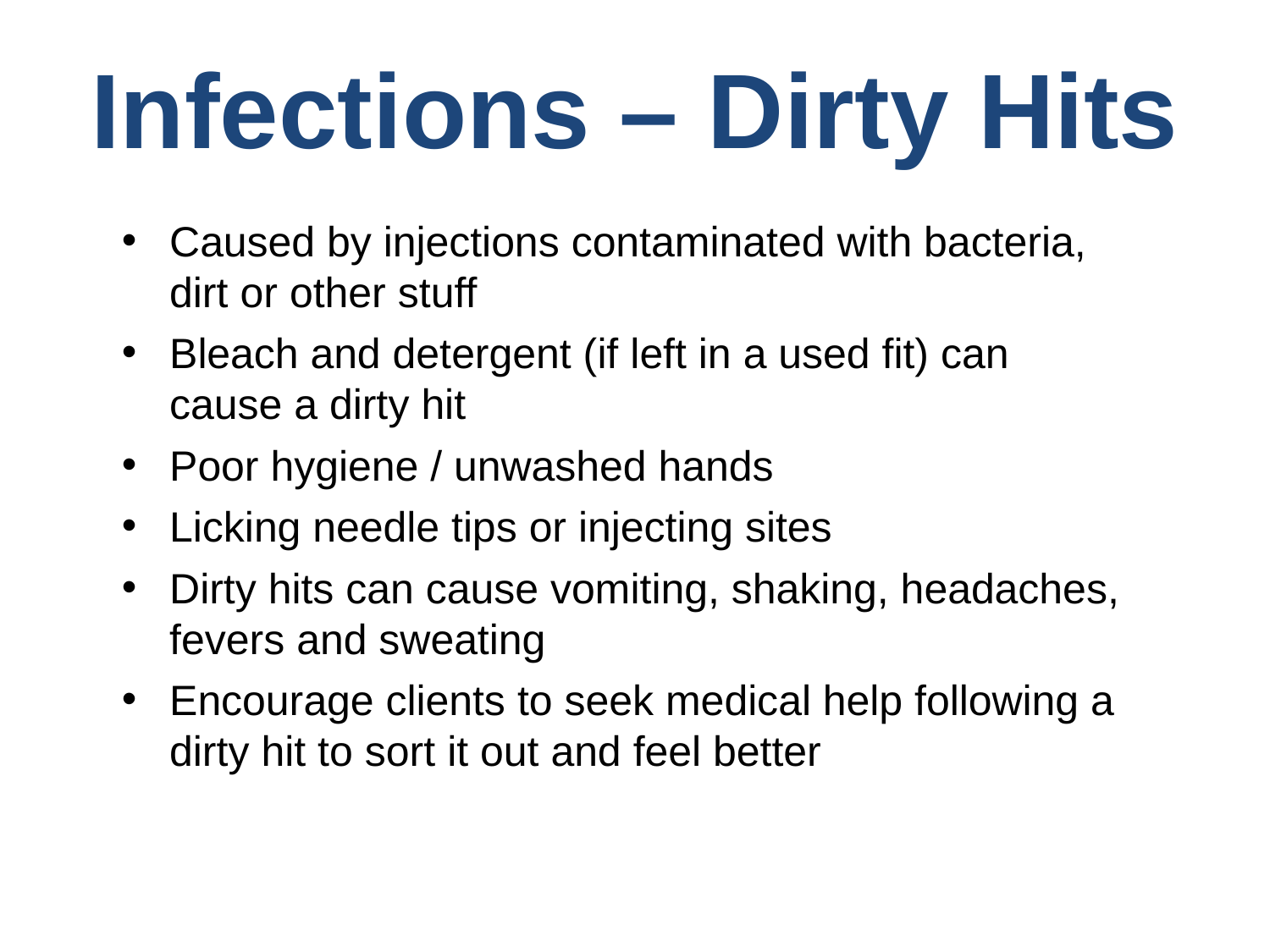

# Infections – Dirty Hits
Caused by injections contaminated with bacteria, dirt or other stuff
Bleach and detergent (if left in a used fit) can cause a dirty hit
Poor hygiene / unwashed hands
Licking needle tips or injecting sites
Dirty hits can cause vomiting, shaking, headaches, fevers and sweating
Encourage clients to seek medical help following a dirty hit to sort it out and feel better